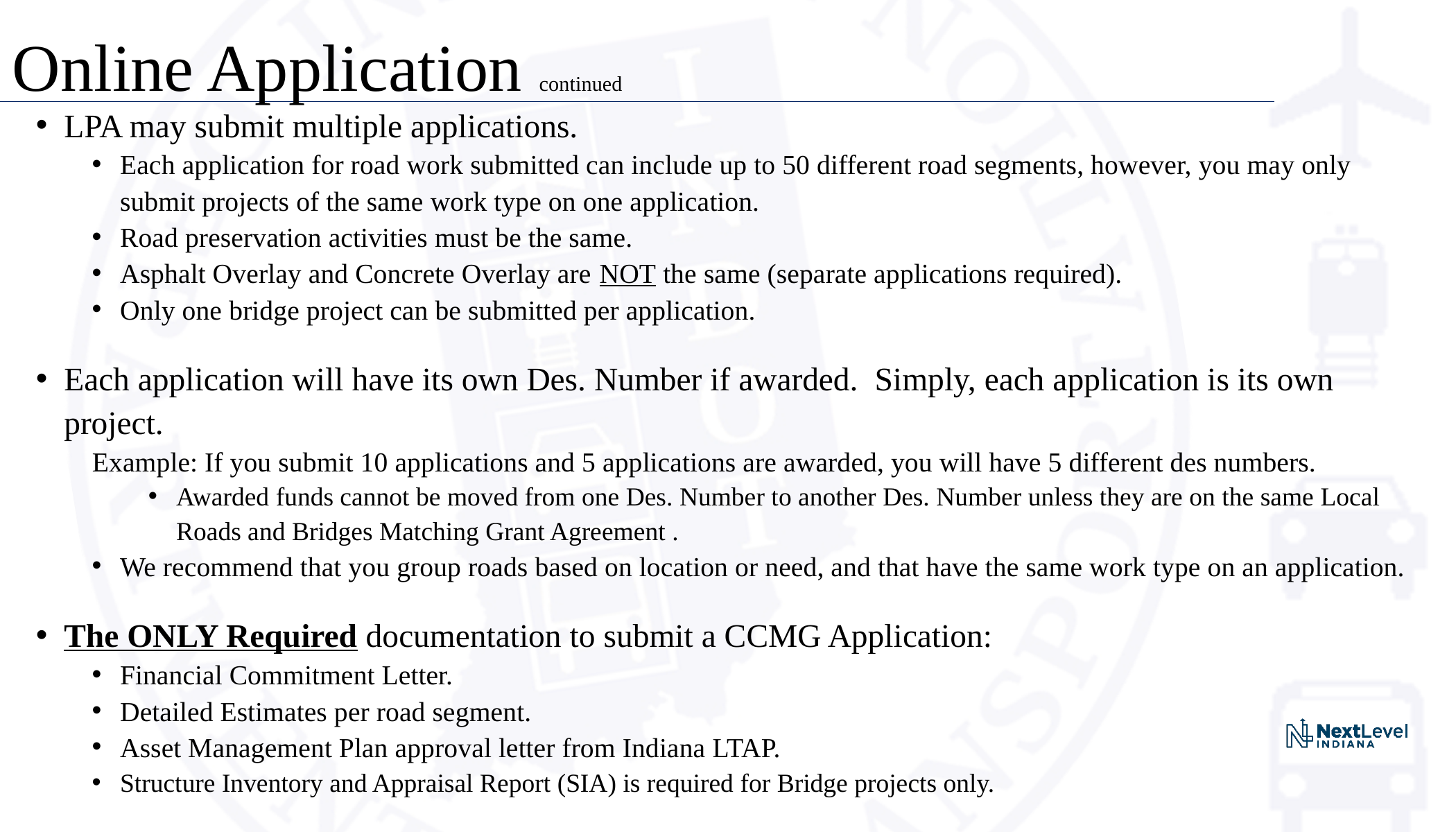

# Online Application continued
LPA may submit multiple applications.
Each application for road work submitted can include up to 50 different road segments, however, you may only submit projects of the same work type on one application.
Road preservation activities must be the same.
Asphalt Overlay and Concrete Overlay are NOT the same (separate applications required).
Only one bridge project can be submitted per application.

Each application will have its own Des. Number if awarded.  Simply, each application is its own project.
Example: If you submit 10 applications and 5 applications are awarded, you will have 5 different des numbers.
Awarded funds cannot be moved from one Des. Number to another Des. Number unless they are on the same Local Roads and Bridges Matching Grant Agreement .
We recommend that you group roads based on location or need, and that have the same work type on an application.

The ONLY Required documentation to submit a CCMG Application:
Financial Commitment Letter.
Detailed Estimates per road segment.
Asset Management Plan approval letter from Indiana LTAP.
Structure Inventory and Appraisal Report (SIA) is required for Bridge projects only.